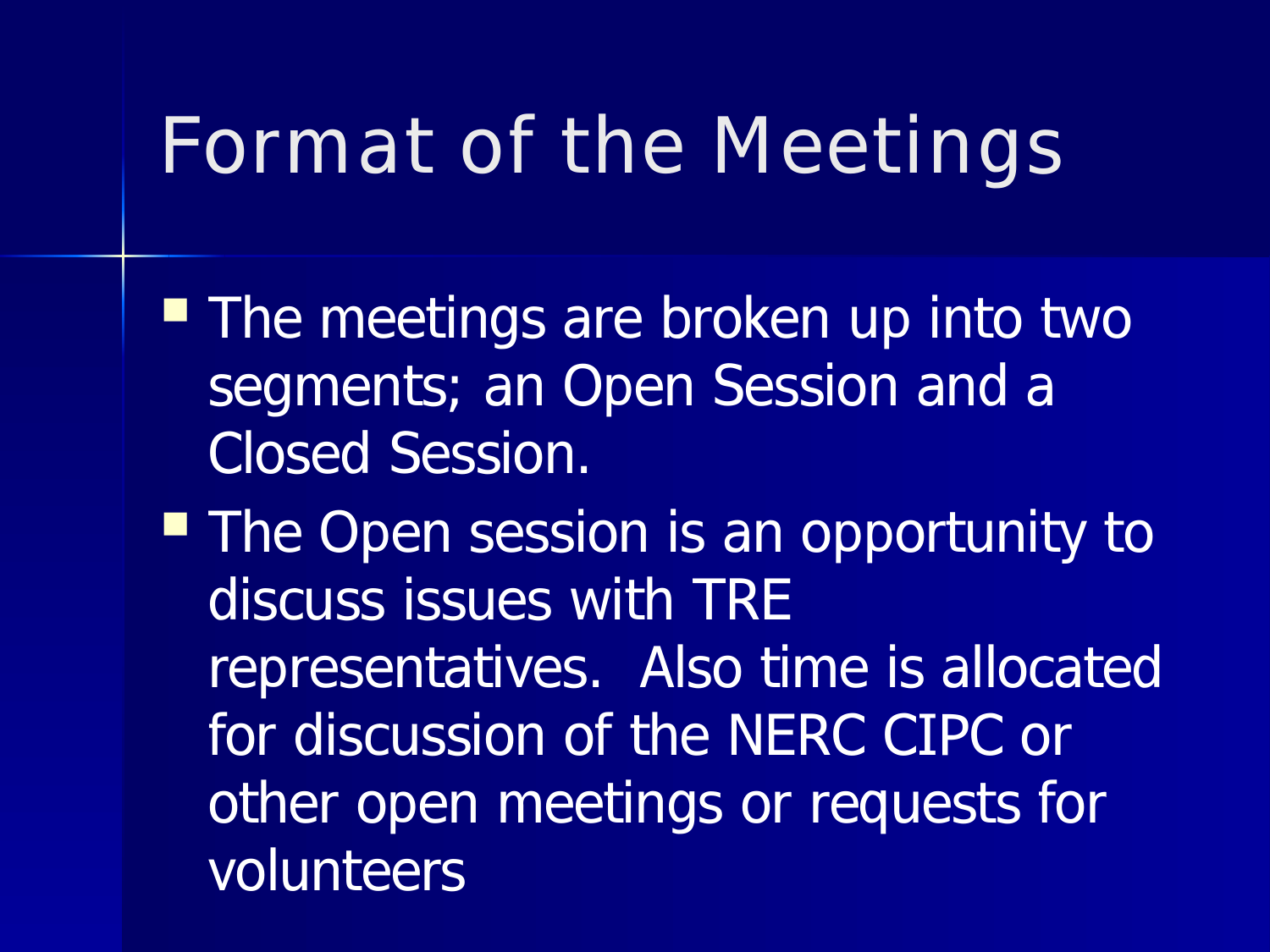

# Format of the Meetings
The meetings are broken up into two segments; an Open Session and a Closed Session.
The Open session is an opportunity to discuss issues with TRE representatives.  Also time is allocated for discussion of the NERC CIPC or other open meetings or requests for volunteers